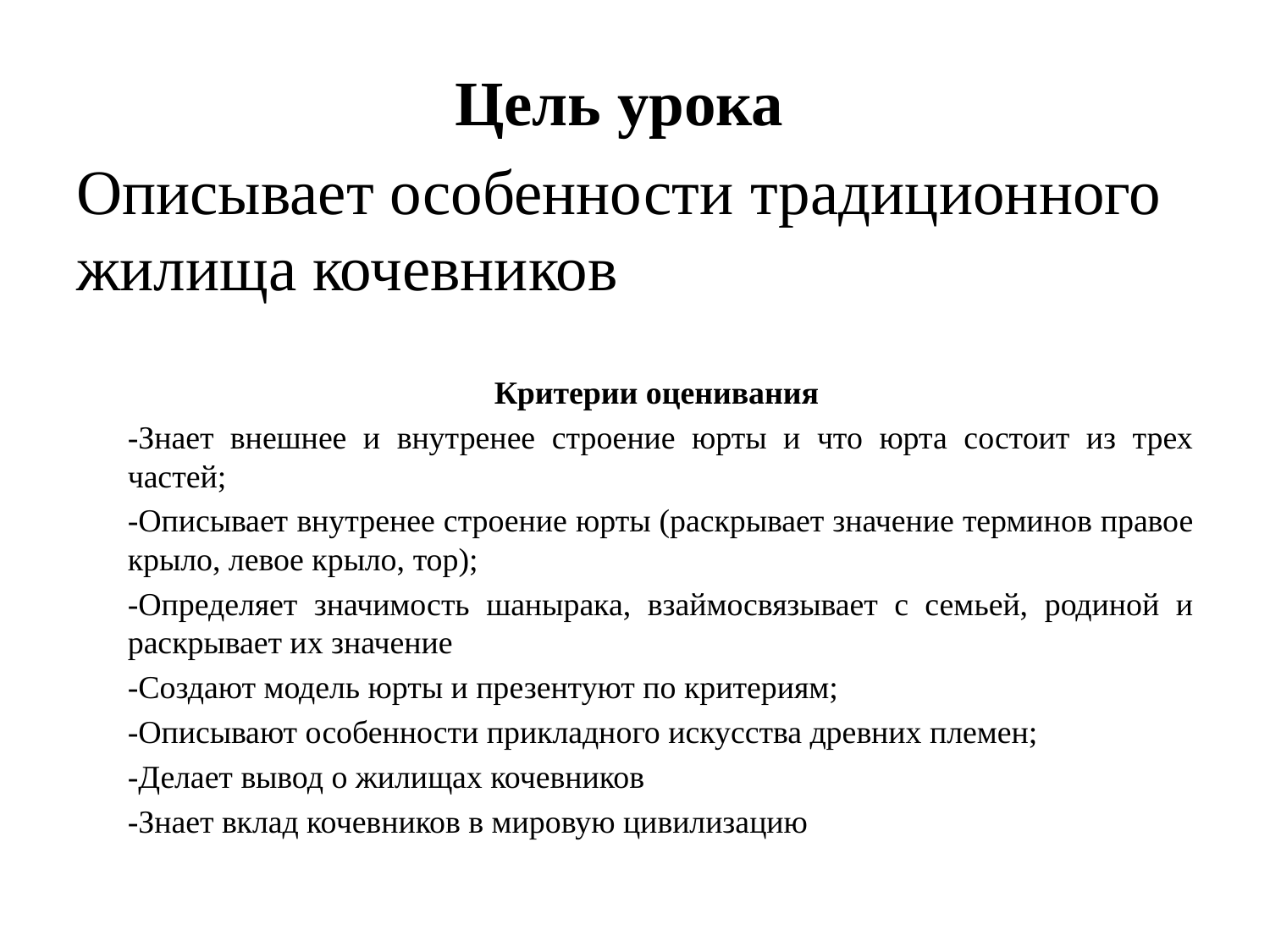

Цель урока
Описывает особенности традиционного жилища кочевников
Критерии оценивания
-Знает внешнее и внутренее строение юрты и что юрта состоит из трех частей;
-Описывает внутренее строение юрты (раскрывает значение терминов правое крыло, левое крыло, тор);
-Определяет значимость шанырака, взаймосвязывает с семьей, родиной и раскрывает их значение
-Создают модель юрты и презентуют по критериям;
-Описывают особенности прикладного искусства древних племен;
-Делает вывод о жилищах кочевников
-Знает вклад кочевников в мировую цивилизацию